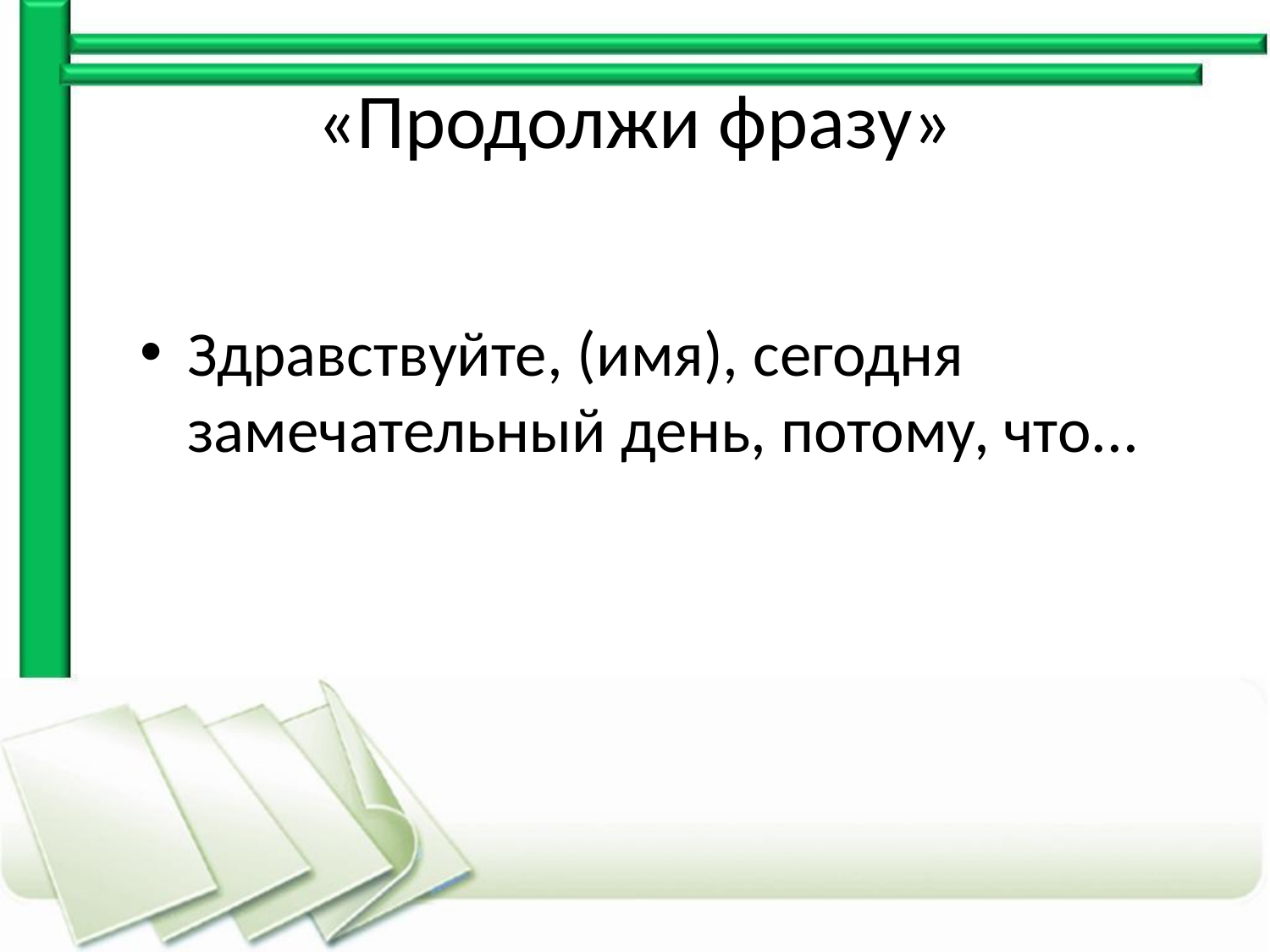

# «Продолжи фразу»
Здравствуйте, (имя), сегодня замечательный день, потому, что...